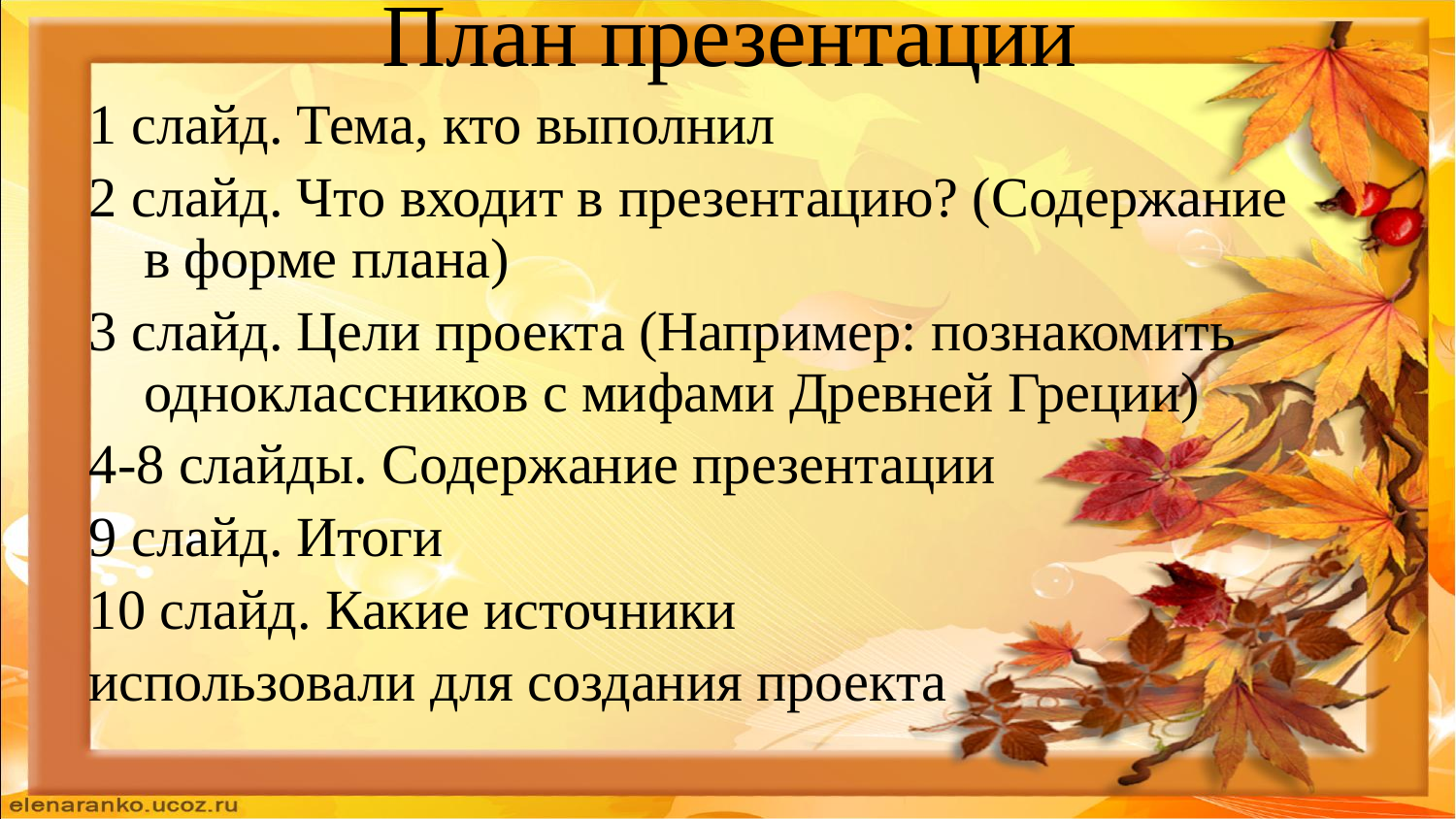

План презентации
1 слайд. Тема, кто выполнил
2 слайд. Что входит в презентацию? (Содержание в форме плана)
3 слайд. Цели проекта (Например: познакомить одноклассников с мифами Древней Греции)
4-8 слайды. Содержание презентации
9 слайд. Итоги
10 слайд. Какие источники
использовали для создания проекта